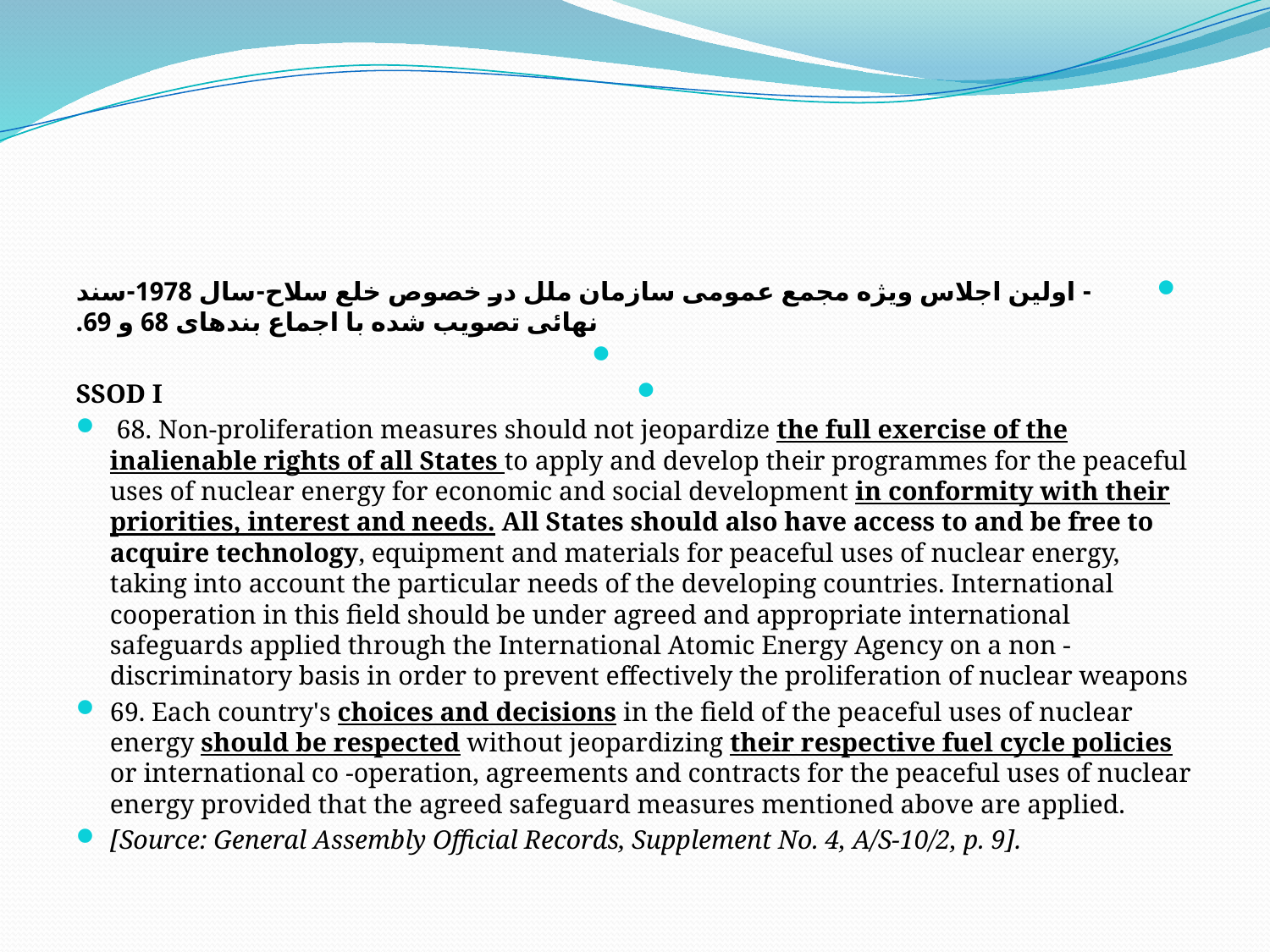

#
- اولین اجلاس ویژه مجمع عمومی سازمان ملل در خصوص خلع سلاح-سال 1978-سند نهائی تصویب شده با اجماع بندهای 68 و 69.

SSOD I
 68. Non-proliferation measures should not jeopardize the full exercise of the inalienable rights of all States to apply and develop their programmes for the peaceful uses of nuclear energy for economic and social development in conformity with their priorities, interest and needs. All States should also have access to and be free to acquire technology, equipment and materials for peaceful uses of nuclear energy, taking into account the particular needs of the developing countries. International cooperation in this field should be under agreed and appropriate international safeguards applied through the International Atomic Energy Agency on a non -discriminatory basis in order to prevent effectively the proliferation of nuclear weapons
69. Each country's choices and decisions in the field of the peaceful uses of nuclear energy should be respected without jeopardizing their respective fuel cycle policies or international co -operation, agreements and contracts for the peaceful uses of nuclear energy provided that the agreed safeguard measures mentioned above are applied.
[Source: General Assembly Official Records, Supplement No. 4, A/S-10/2, p. 9].